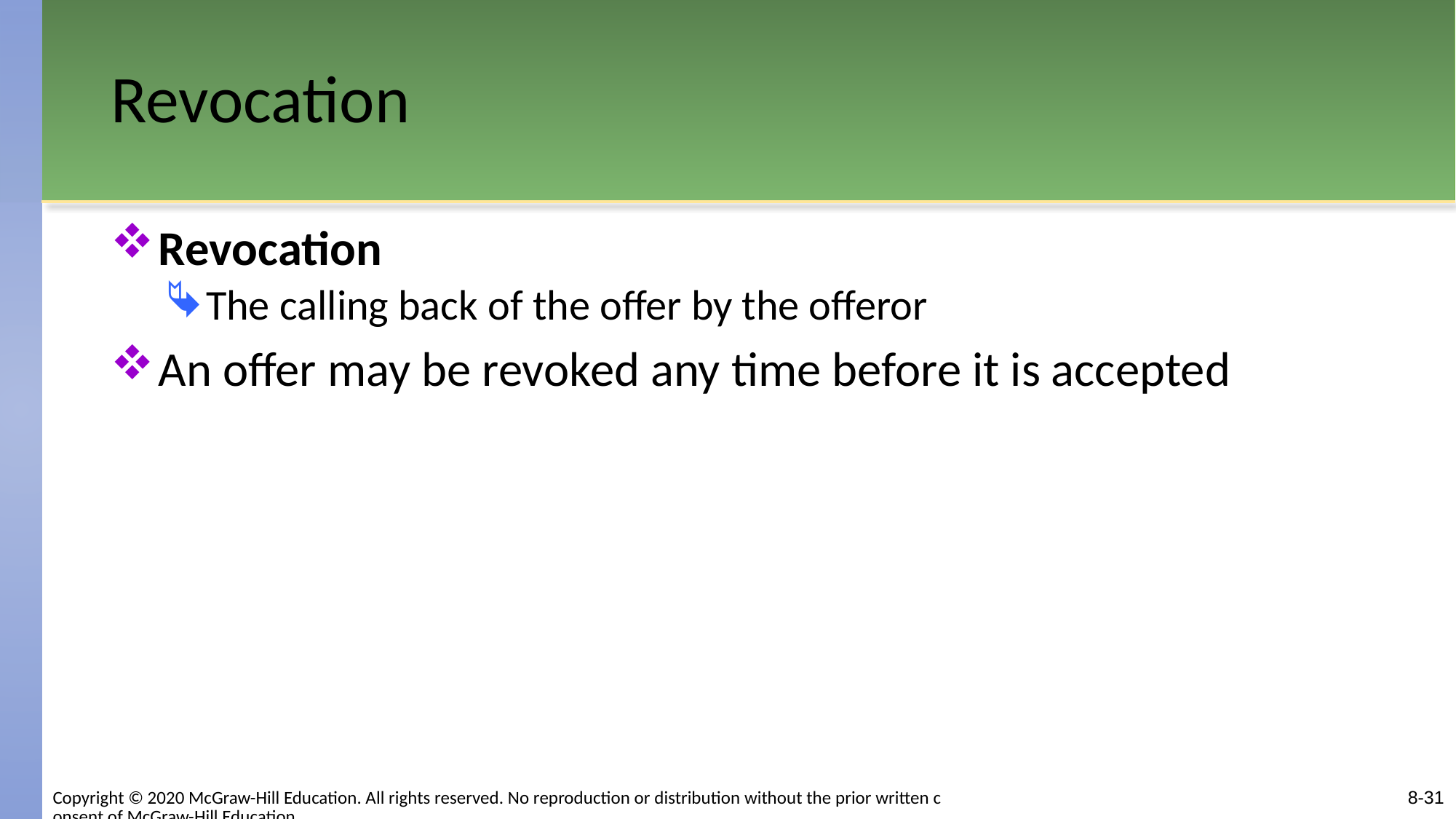

# Revocation
Revocation
The calling back of the offer by the offeror
An offer may be revoked any time before it is accepted

8-31
Copyright © 2020 McGraw-Hill Education. All rights reserved. No reproduction or distribution without the prior written consent of McGraw-Hill Education.